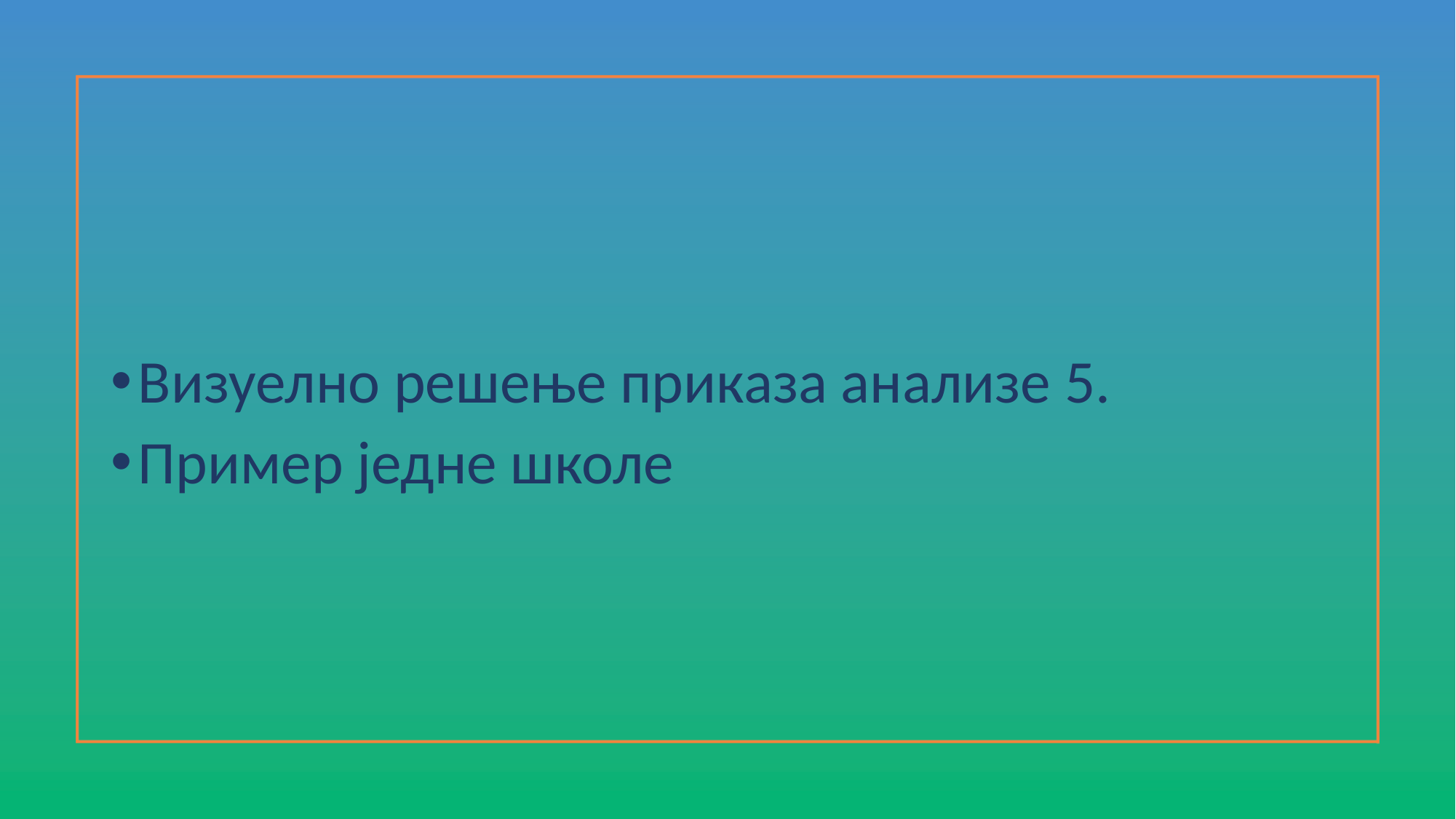

#

Визуелно решење приказа анализе 5.
Пример једне школе